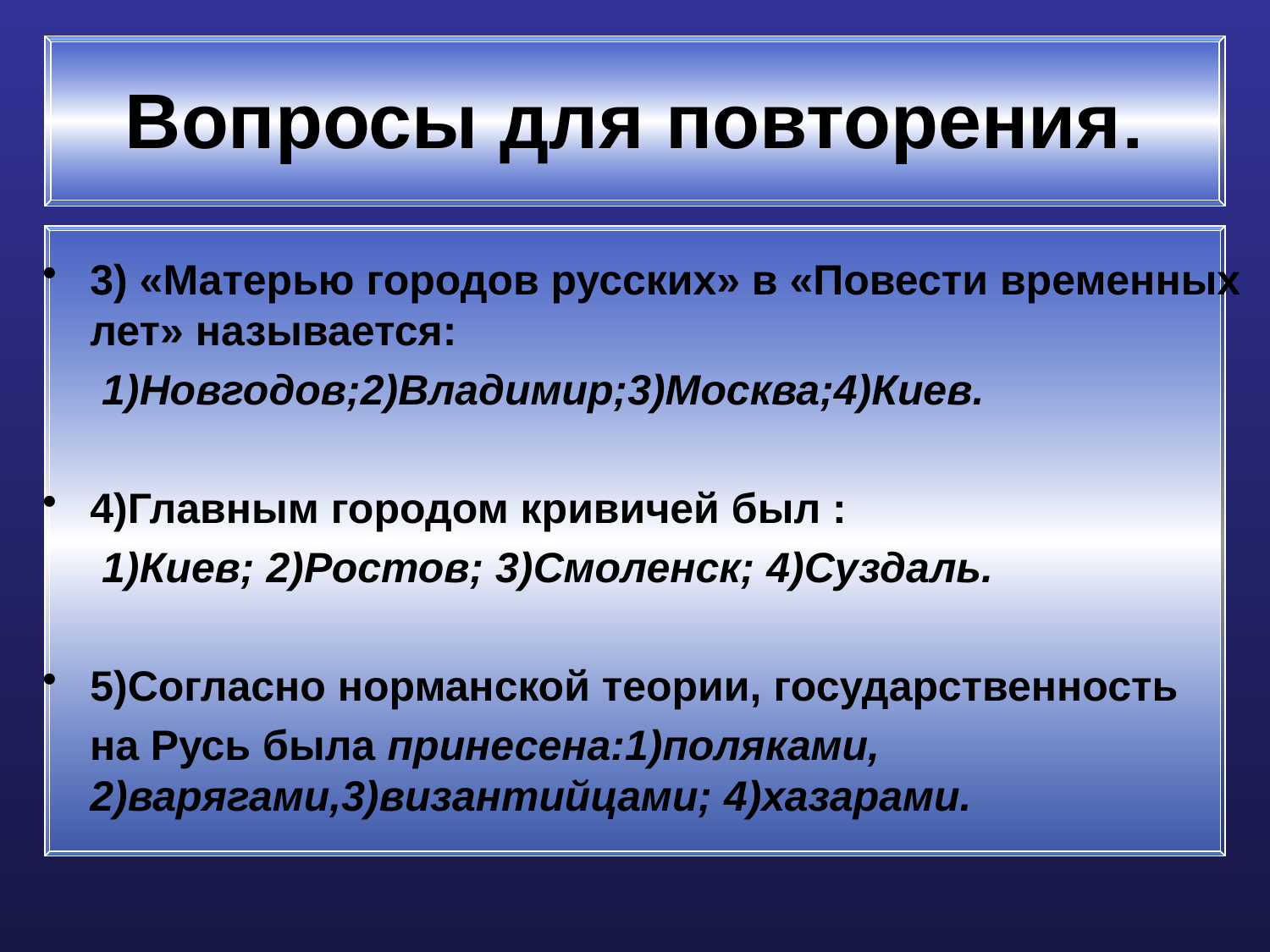

# Вопросы для повторения.
3) «Матерью городов русских» в «Повести временных лет» называется:
     1)Новгодов;2)Владимир;3)Москва;4)Киев.

4)Главным городом кривичей был :
     1)Киев; 2)Ростов; 3)Смоленск; 4)Суздаль.

5)Согласно норманской теории, государственность
    на Русь была принесена:1)поляками, 2)варягами,3)византийцами; 4)хазарами.